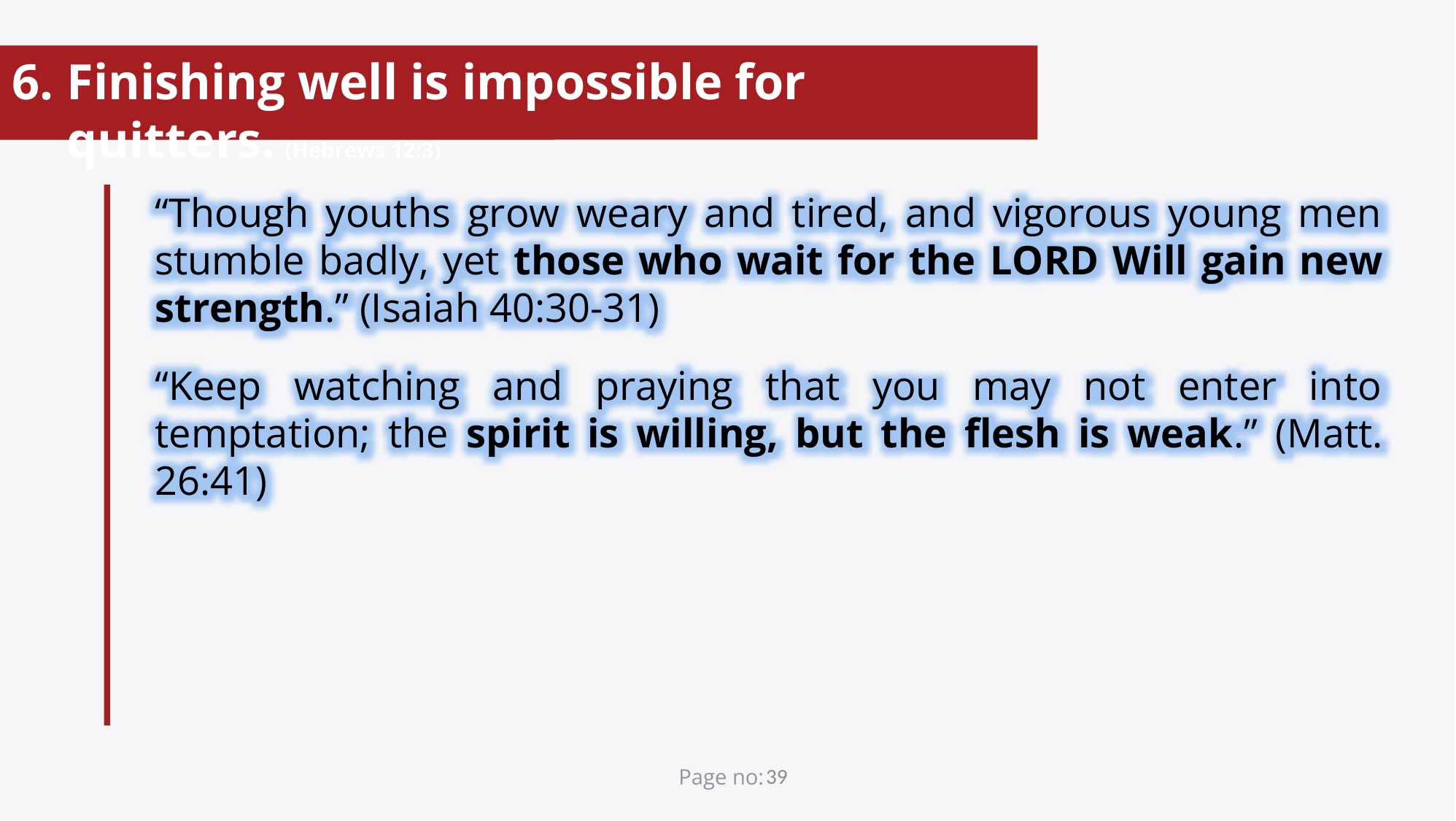

Finishing well is impossible for quitters. (Hebrews 12:3)

“Though youths grow weary and tired, and vigorous young men stumble badly, yet those who wait for the Lord will gain new strength.” (Isaiah 40:30-31)
“Keep watching and praying that you may not enter into temptation; the spirit is willing, but the flesh is weak.” (Matt. 26:41)